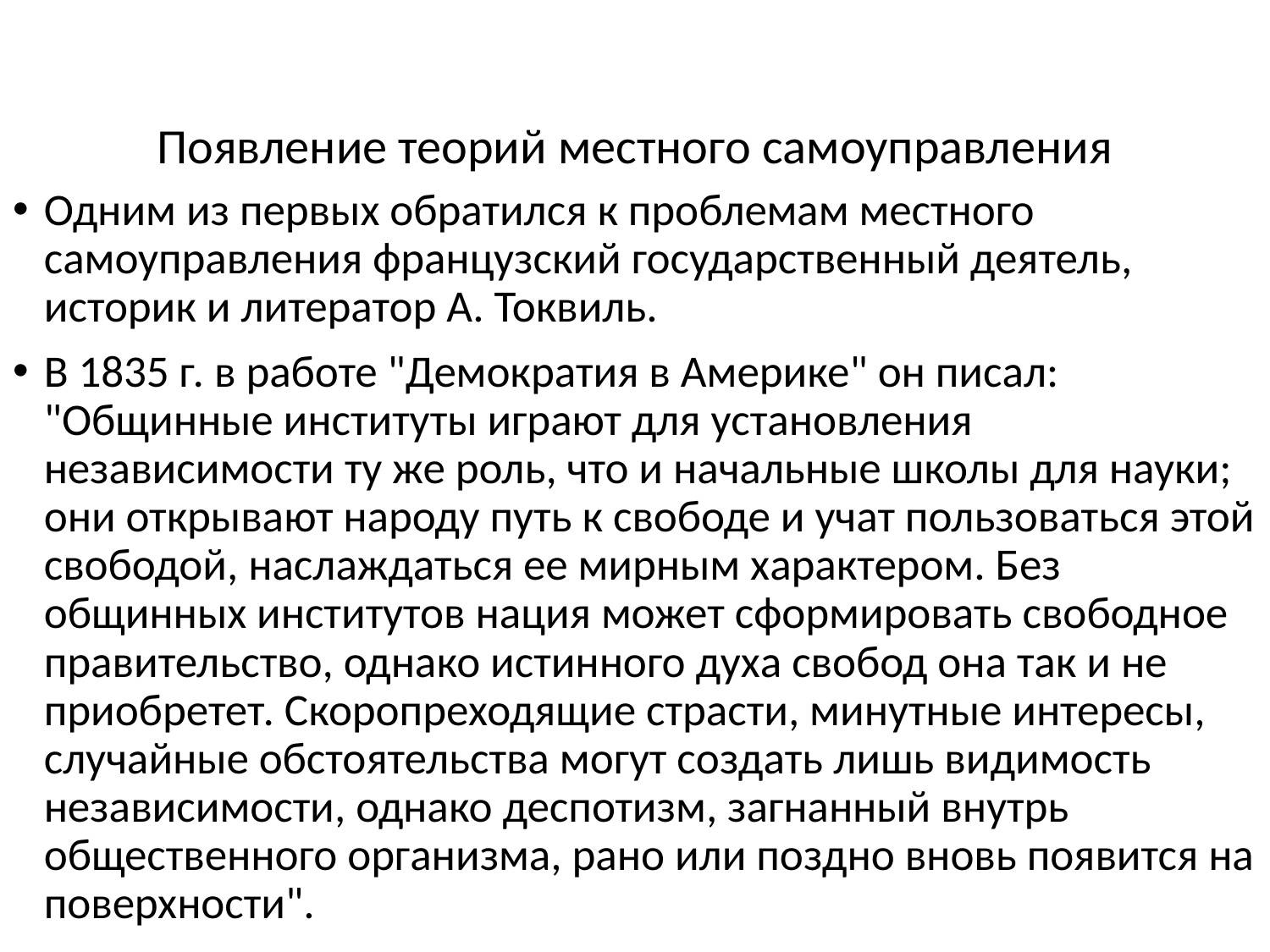

# Появление теорий местного самоуправления
Одним из первых обратился к проблемам местного самоуправления французский государственный деятель, историк и литератор А. Токвиль.
В 1835 г. в работе "Демократия в Америке" он писал: "Общинные институты играют для установления независимости ту же роль, что и начальные школы для науки; они открывают народу путь к свободе и учат пользоваться этой свободой, наслаждаться ее мирным характером. Без общинных институтов нация может сформировать свободное правительство, однако истинного духа свобод она так и не приобретет. Скоропреходящие страсти, минутные интересы, случайные обстоятельства могут создать лишь видимость независимости, однако деспотизм, загнанный внутрь общественного организма, рано или поздно вновь появится на поверхности".